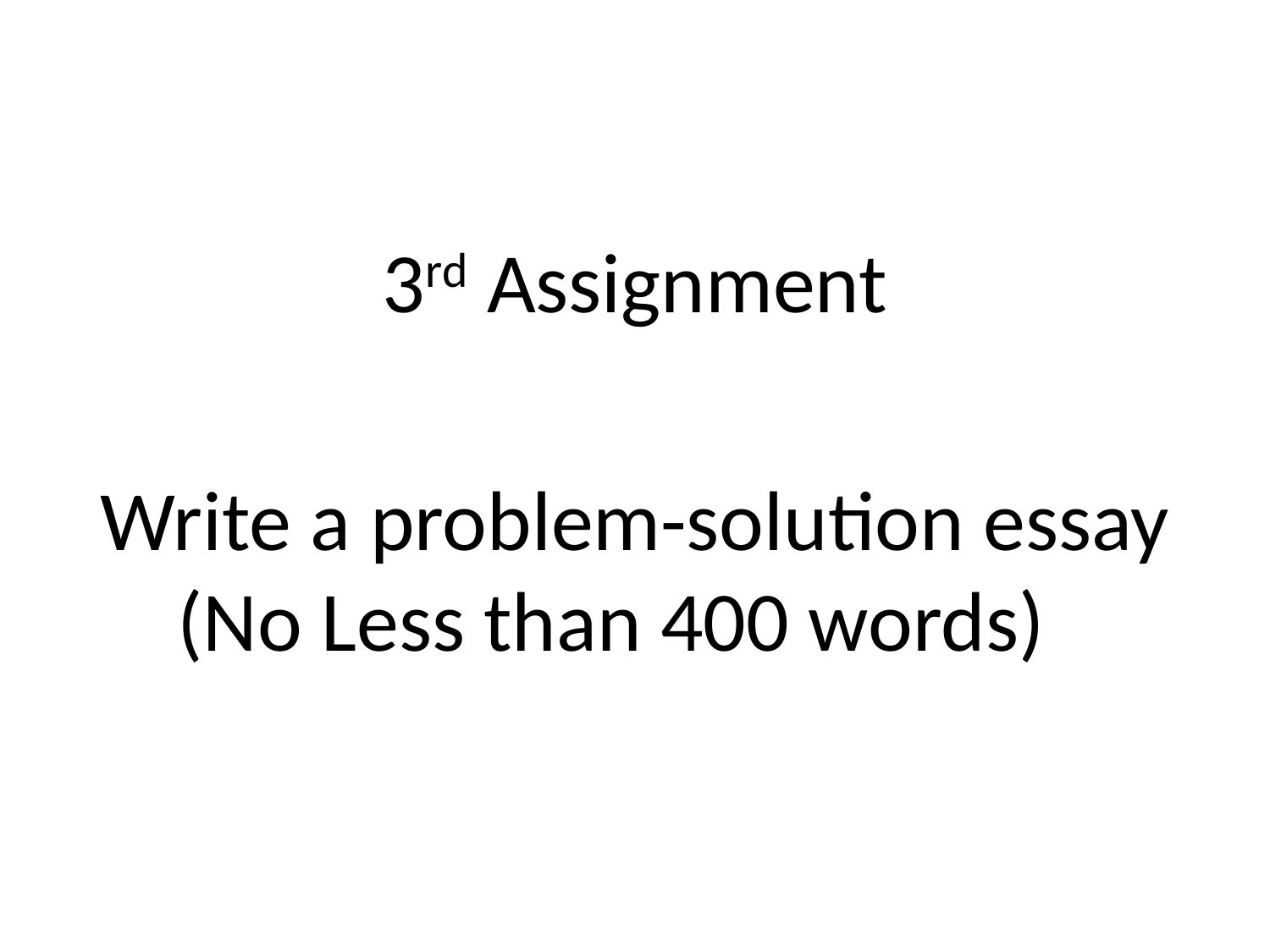

3rd Assignment

Write a problem-solution essay (No Less than 400 words)